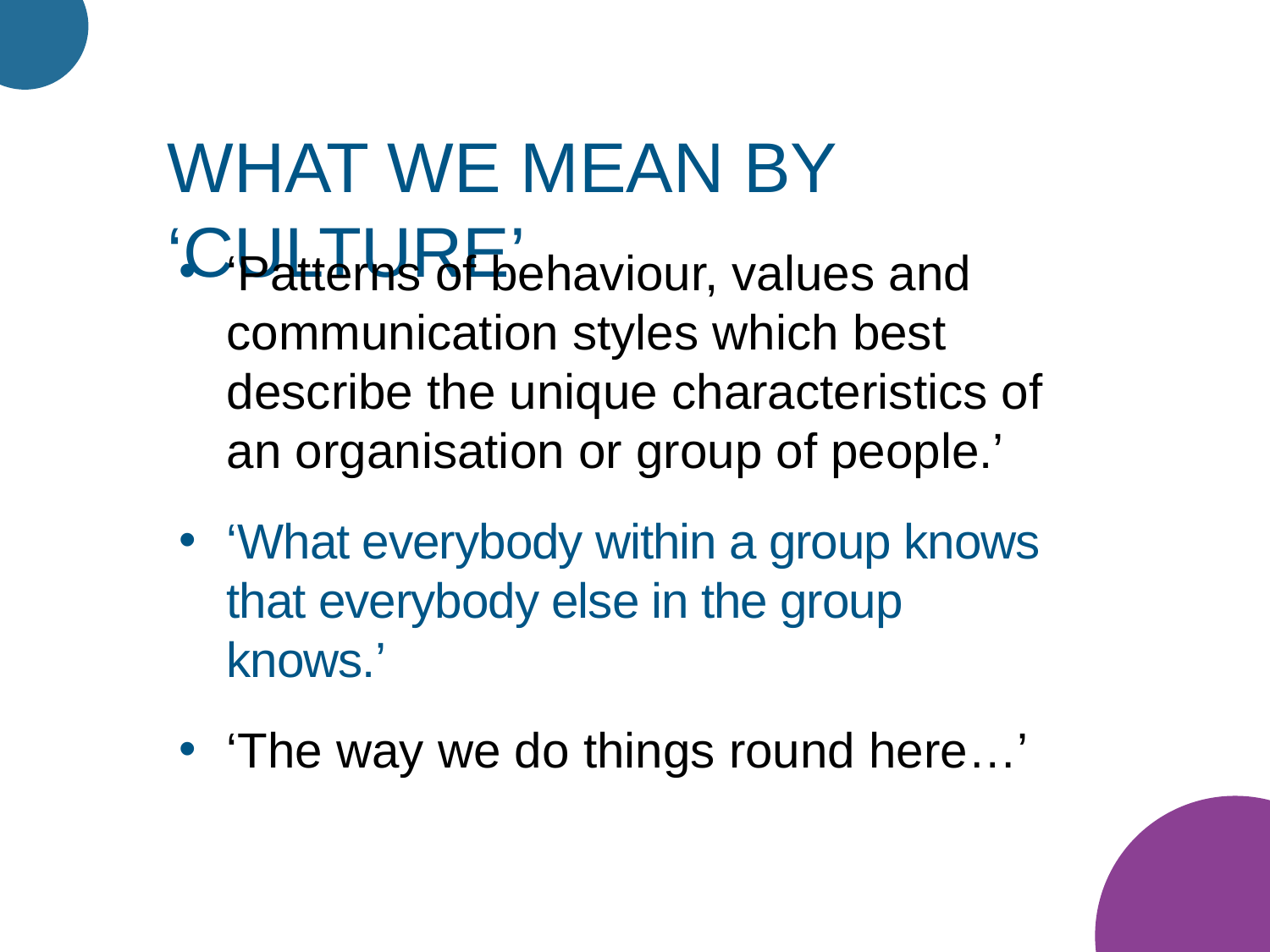

What we mean by ‘culture’
‘Patterns of behaviour, values and communication styles which best describe the unique characteristics of an organisation or group of people.’
‘What everybody within a group knows that everybody else in the group knows.’
‘The way we do things round here…’